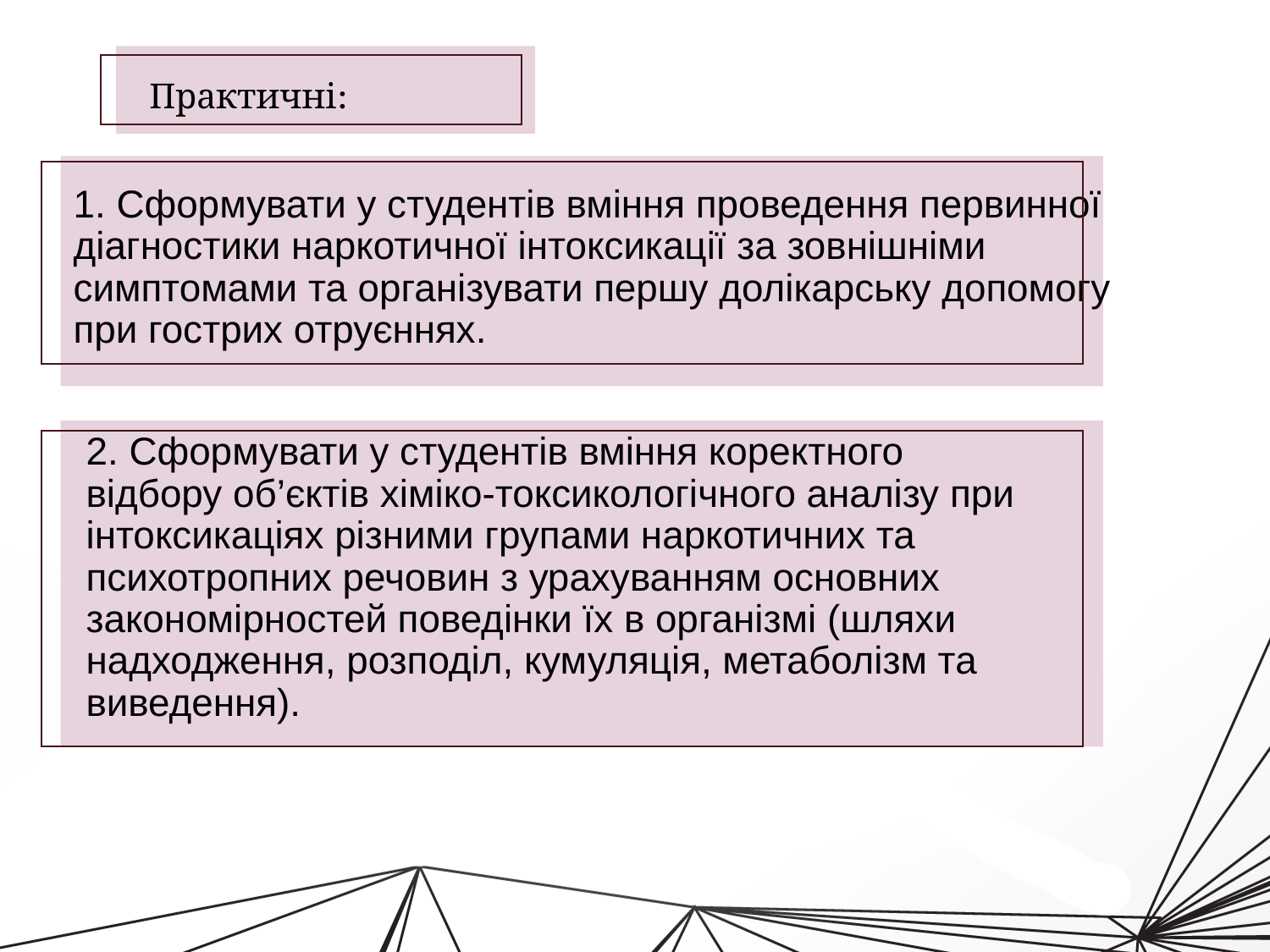

# Практичні:

1. Сформувати у студентів вміння проведення первинної діагностики наркотичної інтоксикації за зовнішніми симптомами та організувати першу долікарську допомогу при гострих отруєннях.

2. Сформувати у студентів вміння коректного відбору об’єктів хіміко-токсикологічного аналізу при інтоксикаціях різними групами наркотичних та психотропних речовин з урахуванням основних закономірностей поведінки їх в організмі (шляхи надходження, розподіл, кумуляція, метаболізм та виведення).